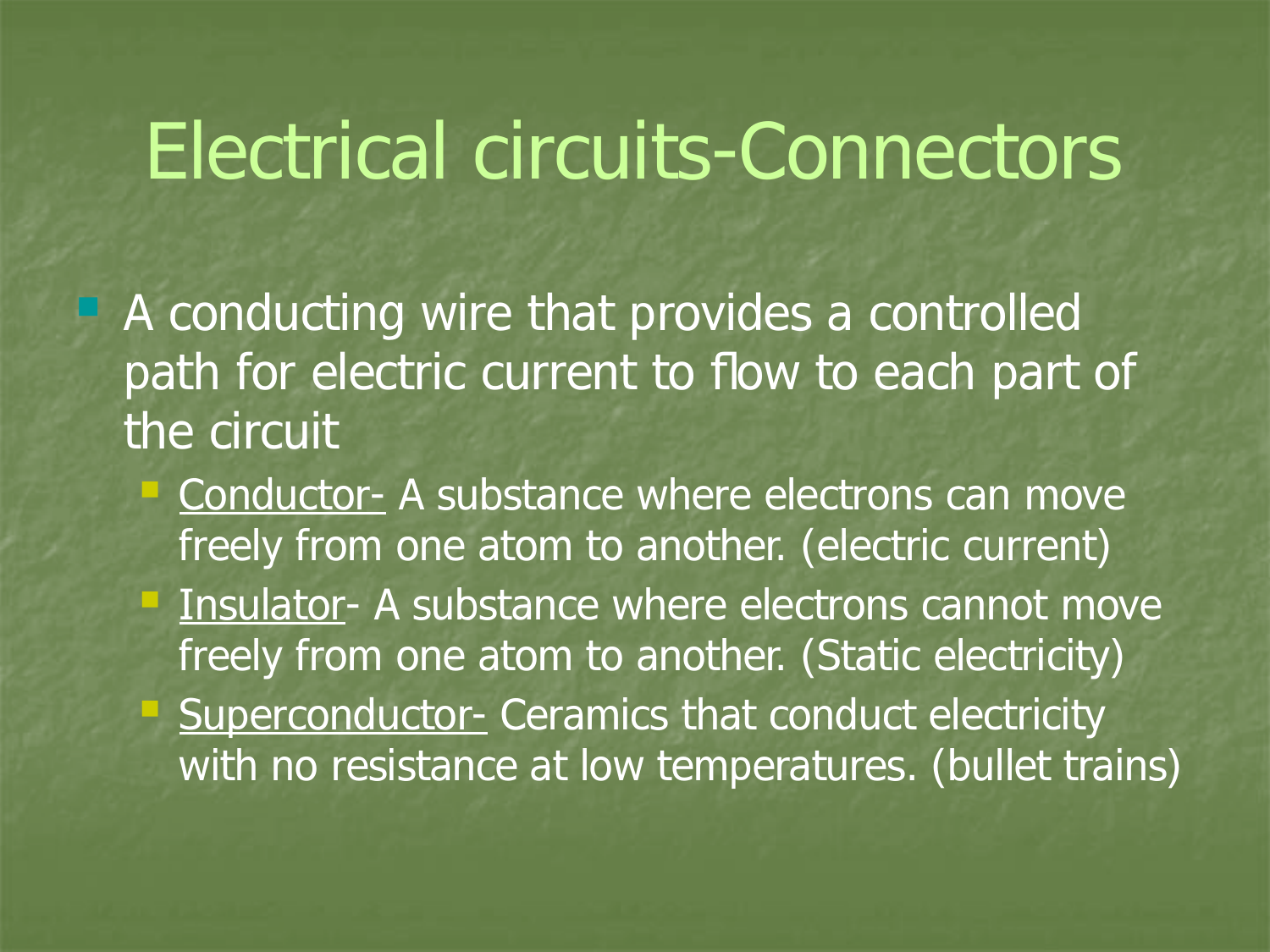

# Electrical circuits-Connectors
A conducting wire that provides a controlled path for electric current to flow to each part of the circuit
Conductor- A substance where electrons can move freely from one atom to another. (electric current)
Insulator- A substance where electrons cannot move freely from one atom to another. (Static electricity)
Superconductor- Ceramics that conduct electricity with no resistance at low temperatures. (bullet trains)